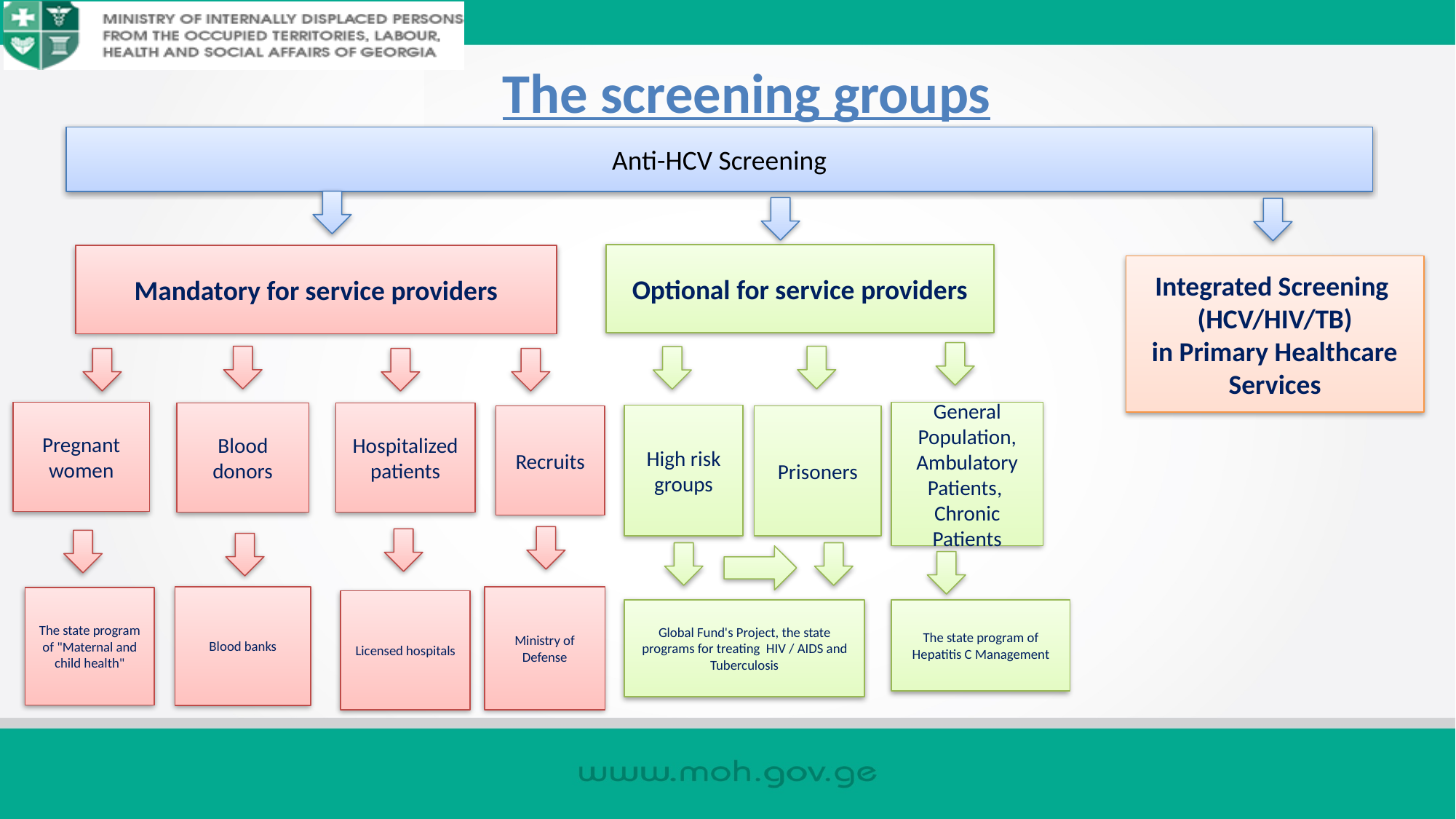

The screening groups
Anti-HCV Screening

Optional for service providers
Mandatory for service providers
Integrated Screening  (HCV/HIV/TB)
in Primary Healthcare Services

Pregnant women
General Population, Ambulatory Patients,
Chronic Patients
Blood donors
Hospitalized patients
High risk groups
Recruits
Prisoners

Blood banks
Ministry of Defense
The state program of "Maternal and child health"
Licensed hospitals
Global Fund's Project, the state programs for treating  HIV / AIDS and Tuberculosis
The state program of Hepatitis C Management